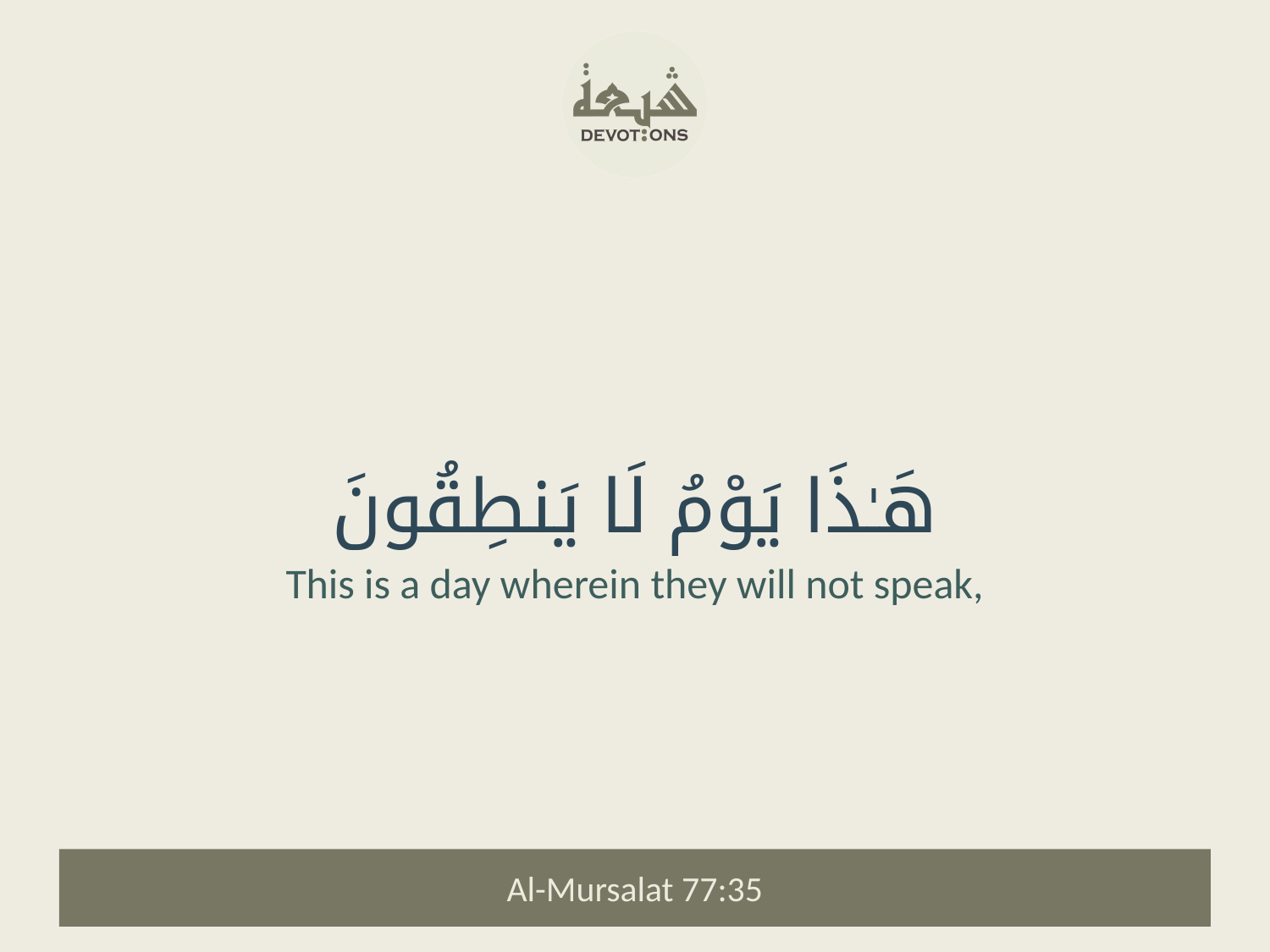

هَـٰذَا يَوْمُ لَا يَنطِقُونَ
This is a day wherein they will not speak,
Al-Mursalat 77:35